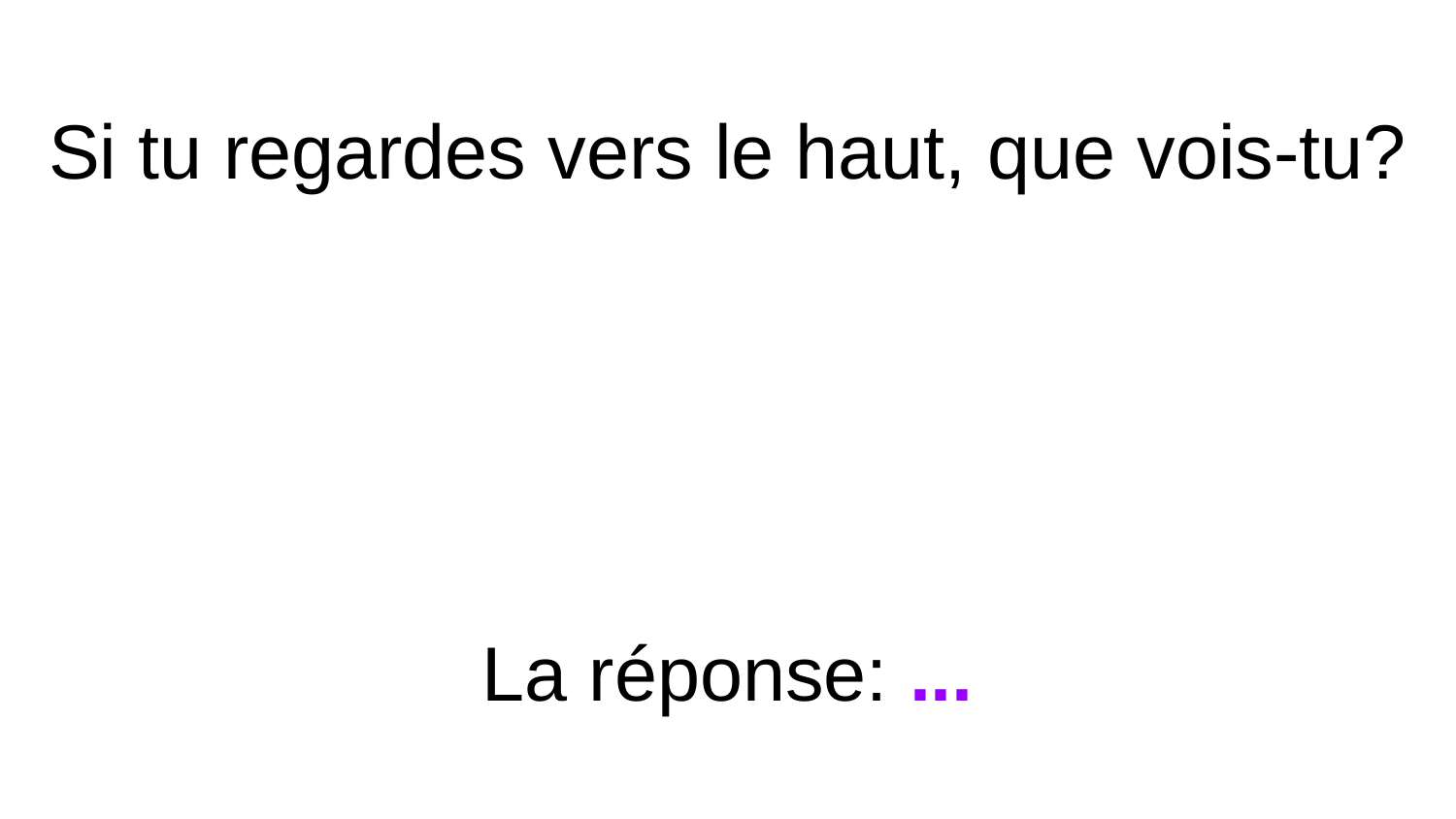

Si tu regardes vers le haut, que vois-tu?
La réponse: ...